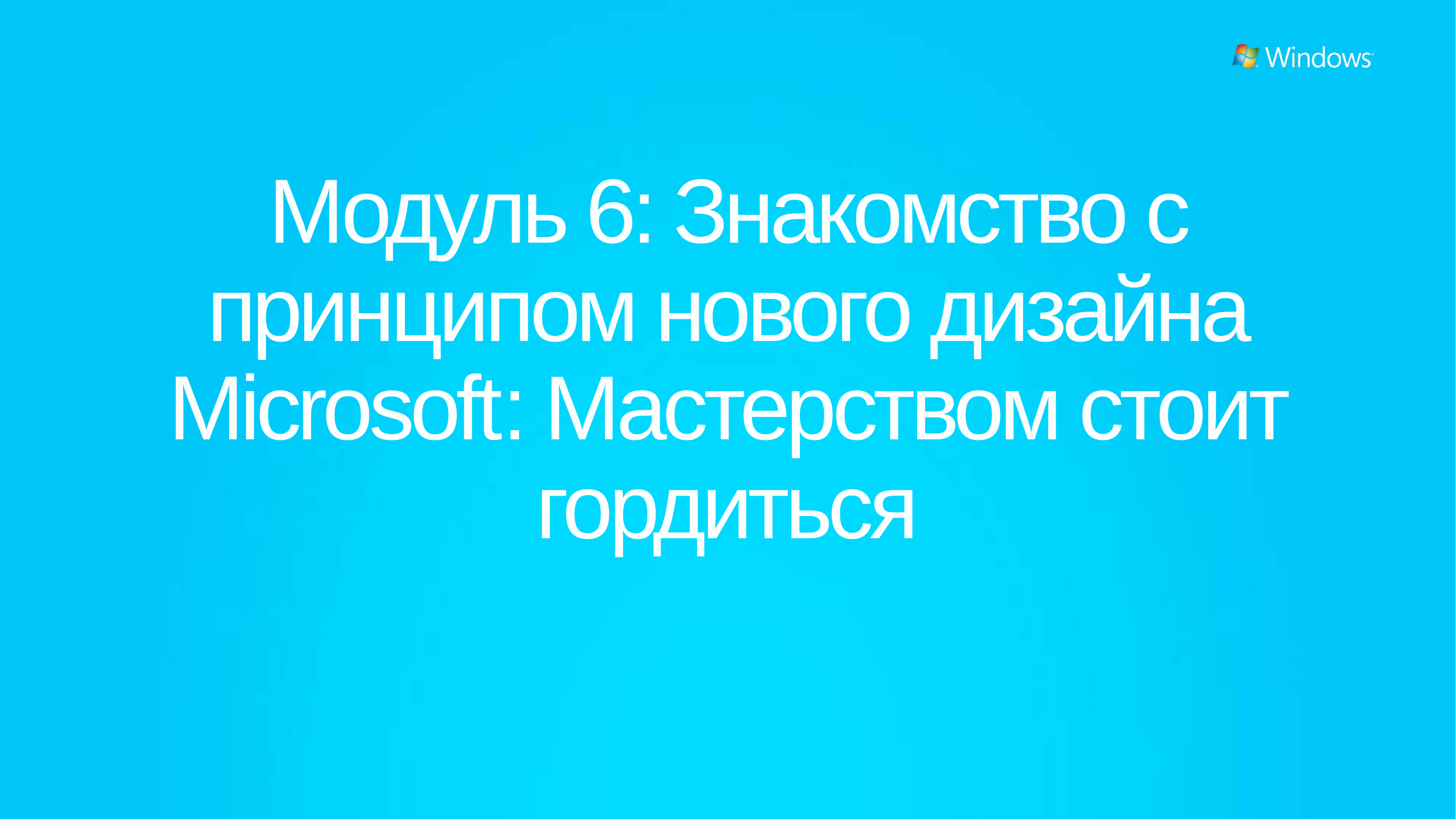

# Модуль 6: Знакомство с принципом нового дизайна Microsoft: Мастерством стоит гордиться